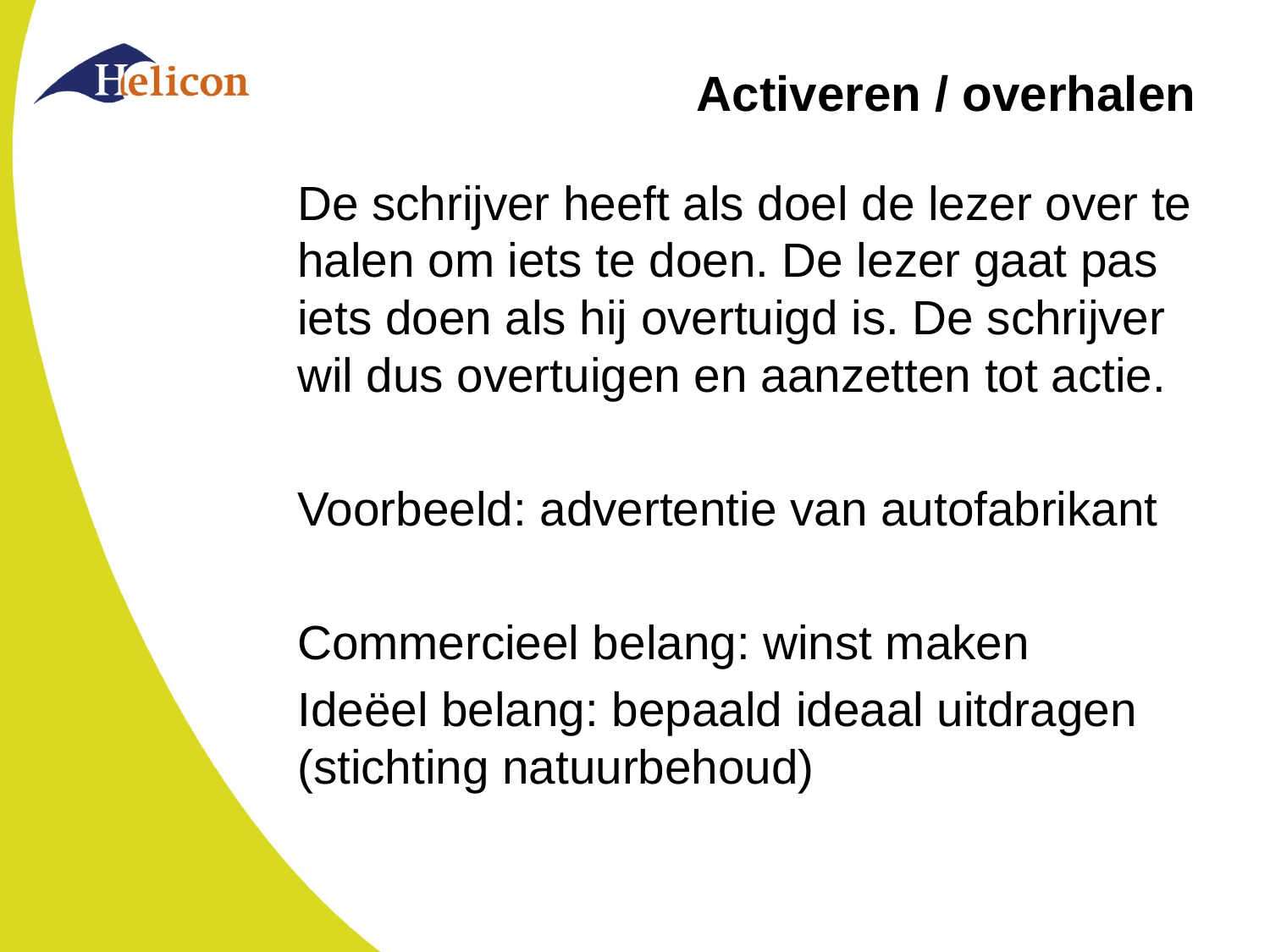

# Activeren / overhalen
De schrijver heeft als doel de lezer over te halen om iets te doen. De lezer gaat pas iets doen als hij overtuigd is. De schrijver wil dus overtuigen en aanzetten tot actie.

Voorbeeld: advertentie van autofabrikant

Commercieel belang: winst maken
Ideëel belang: bepaald ideaal uitdragen (stichting natuurbehoud)